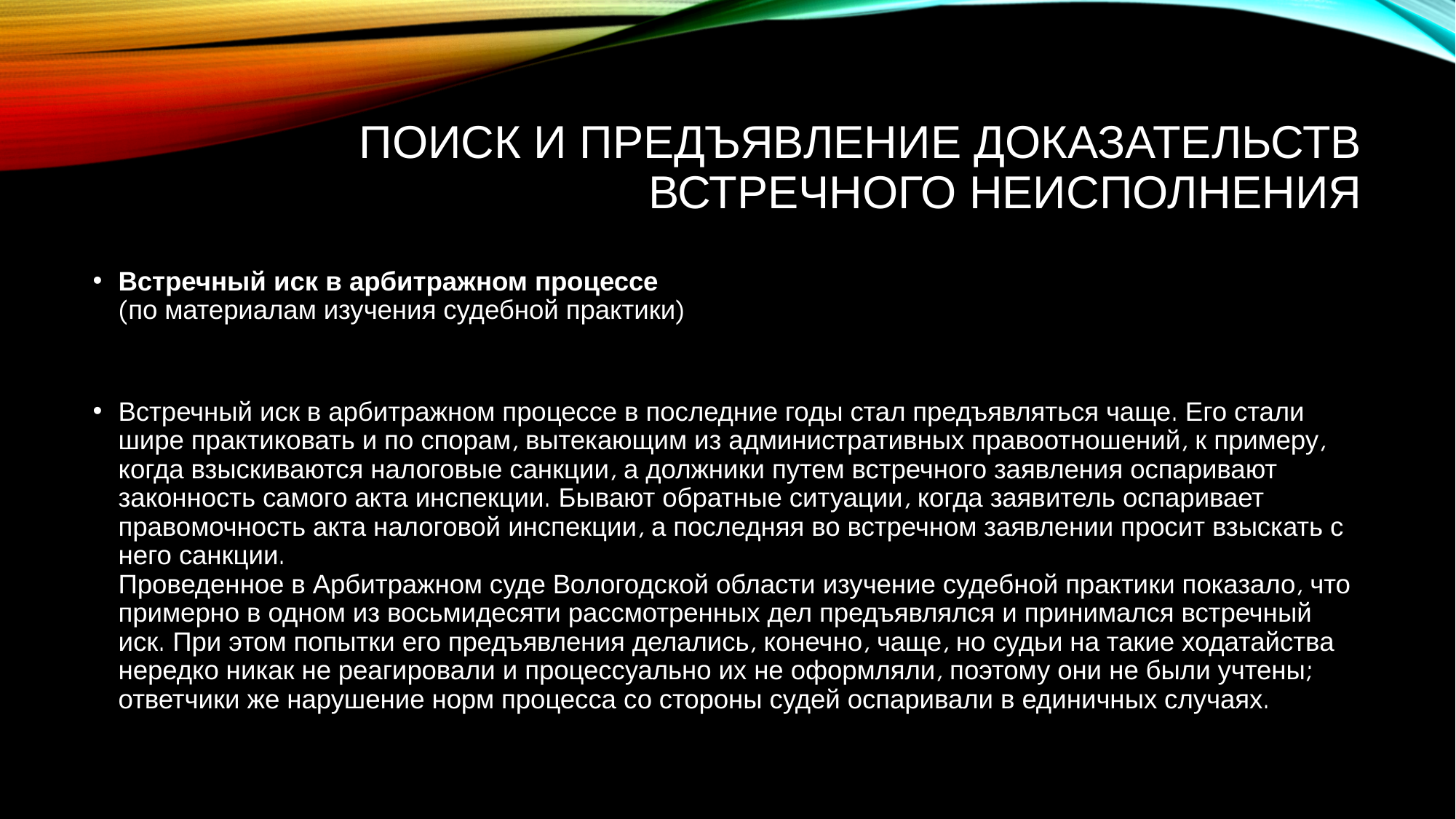

# Поиск и предъявление доказательств встречного неисполнения
Встречный иск в арбитражном процессе
(по материалам изучения судебной практики)
Встречный иск в арбитражном процессе в последние годы стал предъявляться чаще. Его стали шире практиковать и по спорам, вытекающим из административных правоотношений, к примеру, когда взыскиваются налоговые санкции, а должники путем встречного заявления оспаривают законность самого акта инспекции. Бывают обратные ситуации, когда заявитель оспаривает правомочность акта налоговой инспекции, а последняя во встречном заявлении просит взыскать с него санкции.
Проведенное в Арбитражном суде Вологодской области изучение судебной практики показало, что примерно в одном из восьмидесяти рассмотренных дел предъявлялся и принимался встречный иск. При этом попытки его предъявления делались, конечно, чаще, но судьи на такие ходатайства нередко никак не реагировали и процессуально их не оформляли, поэтому они не были учтены; ответчики же нарушение норм процесса со стороны судей оспаривали в единичных случаях.